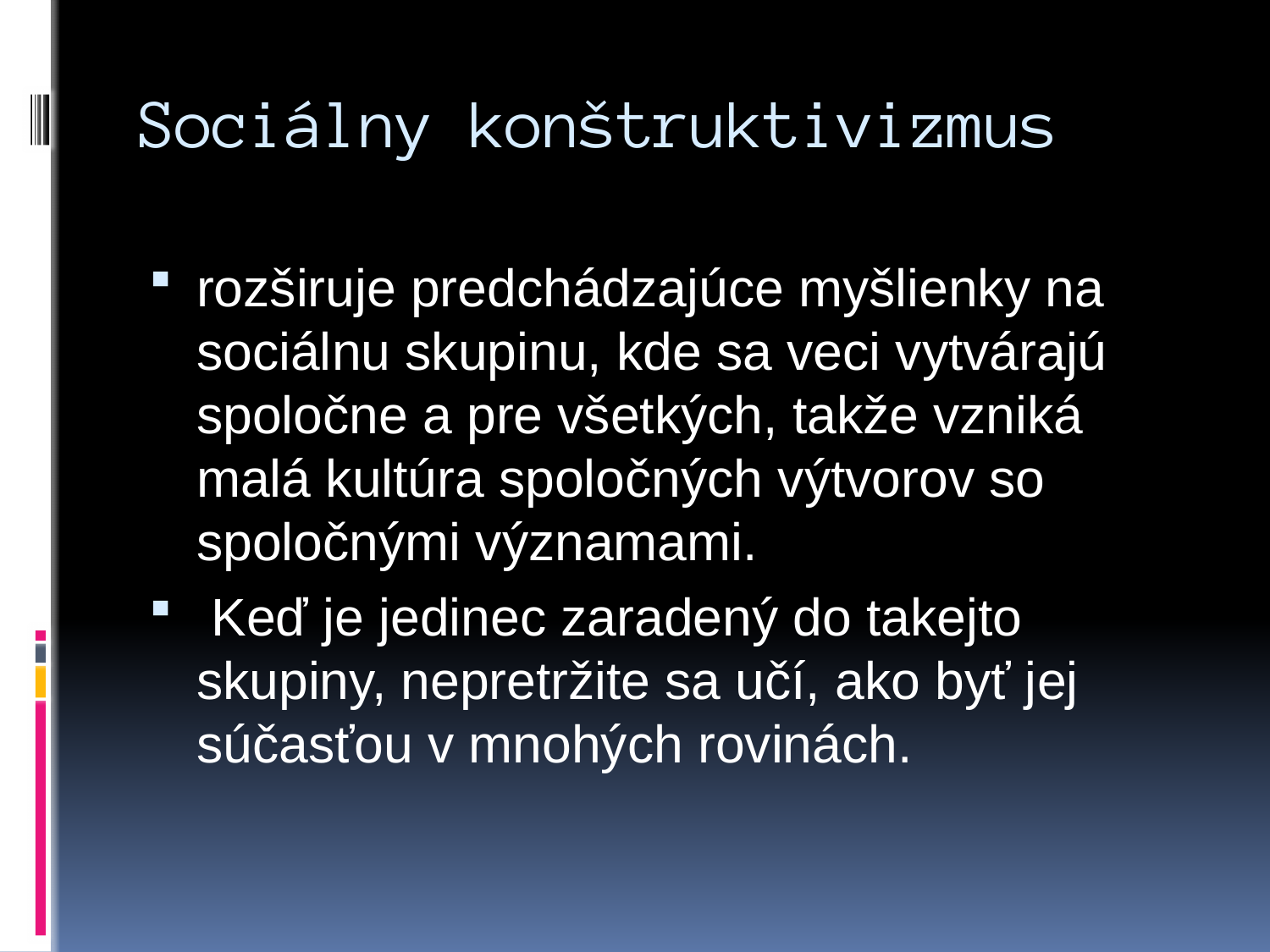

# Sociálny konštruktivizmus
rozširuje predchádzajúce myšlienky na sociálnu skupinu, kde sa veci vytvárajú spoločne a pre všetkých, takže vzniká malá kultúra spoločných výtvorov so spoločnými významami.
 Keď je jedinec zaradený do takejto skupiny, nepretržite sa učí, ako byť jej súčasťou v mnohých rovinách.